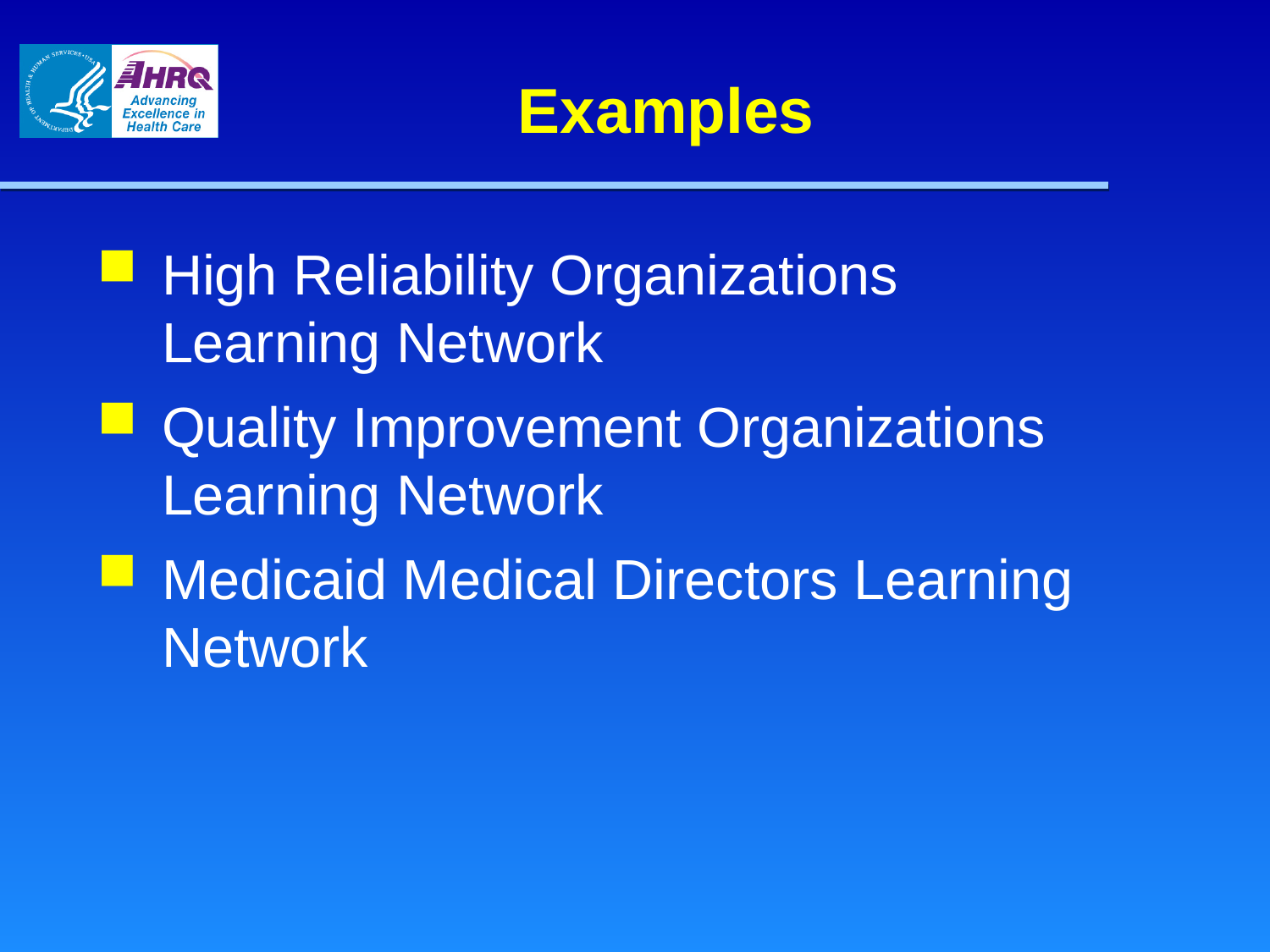

# Examples
High Reliability Organizations Learning Network
Quality Improvement Organizations Learning Network
Medicaid Medical Directors Learning Network